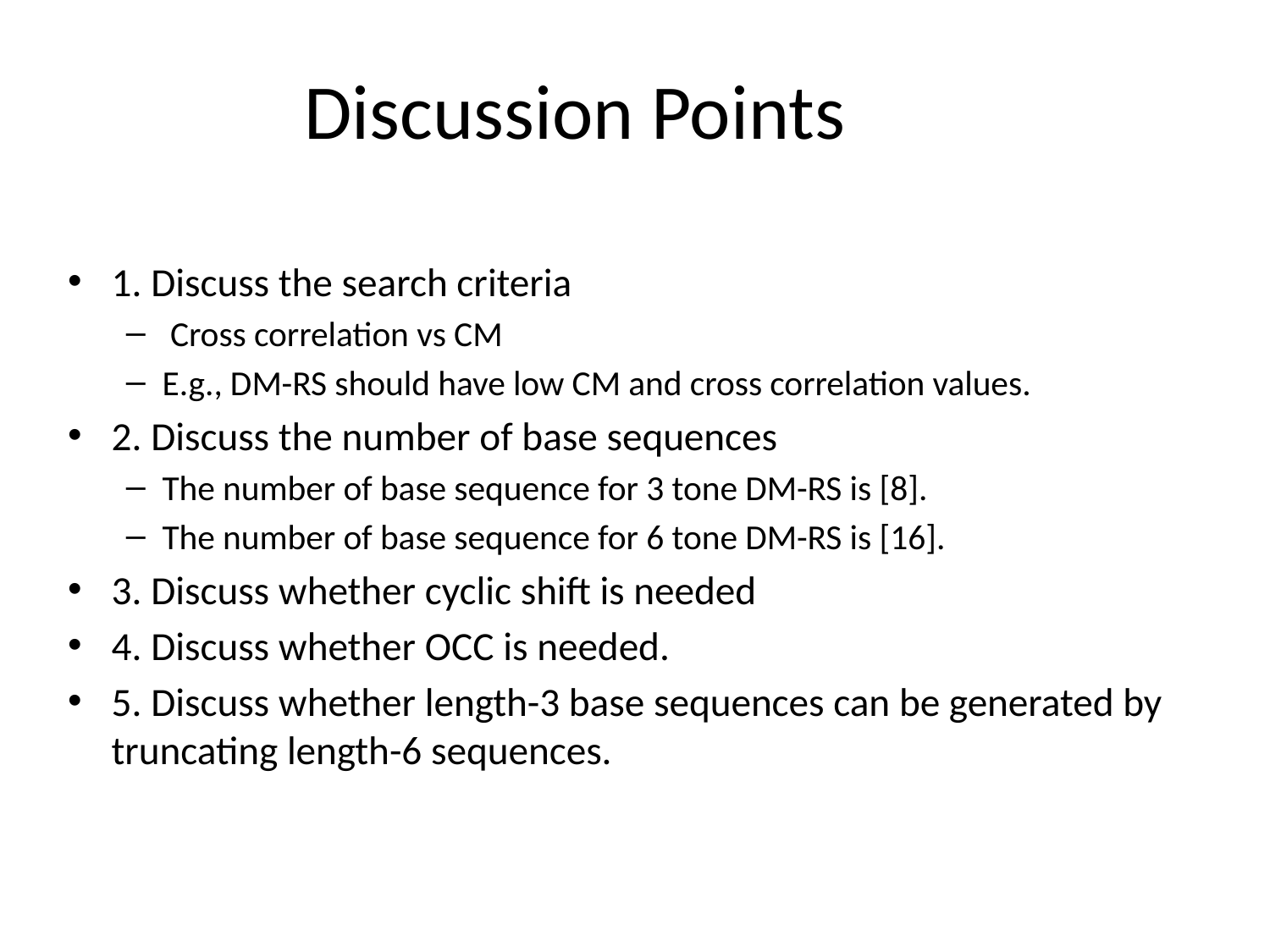

# Discussion Points
1. Discuss the search criteria
 Cross correlation vs CM
E.g., DM-RS should have low CM and cross correlation values.
2. Discuss the number of base sequences
The number of base sequence for 3 tone DM-RS is [8].
The number of base sequence for 6 tone DM-RS is [16].
3. Discuss whether cyclic shift is needed
4. Discuss whether OCC is needed.
5. Discuss whether length-3 base sequences can be generated by truncating length-6 sequences.